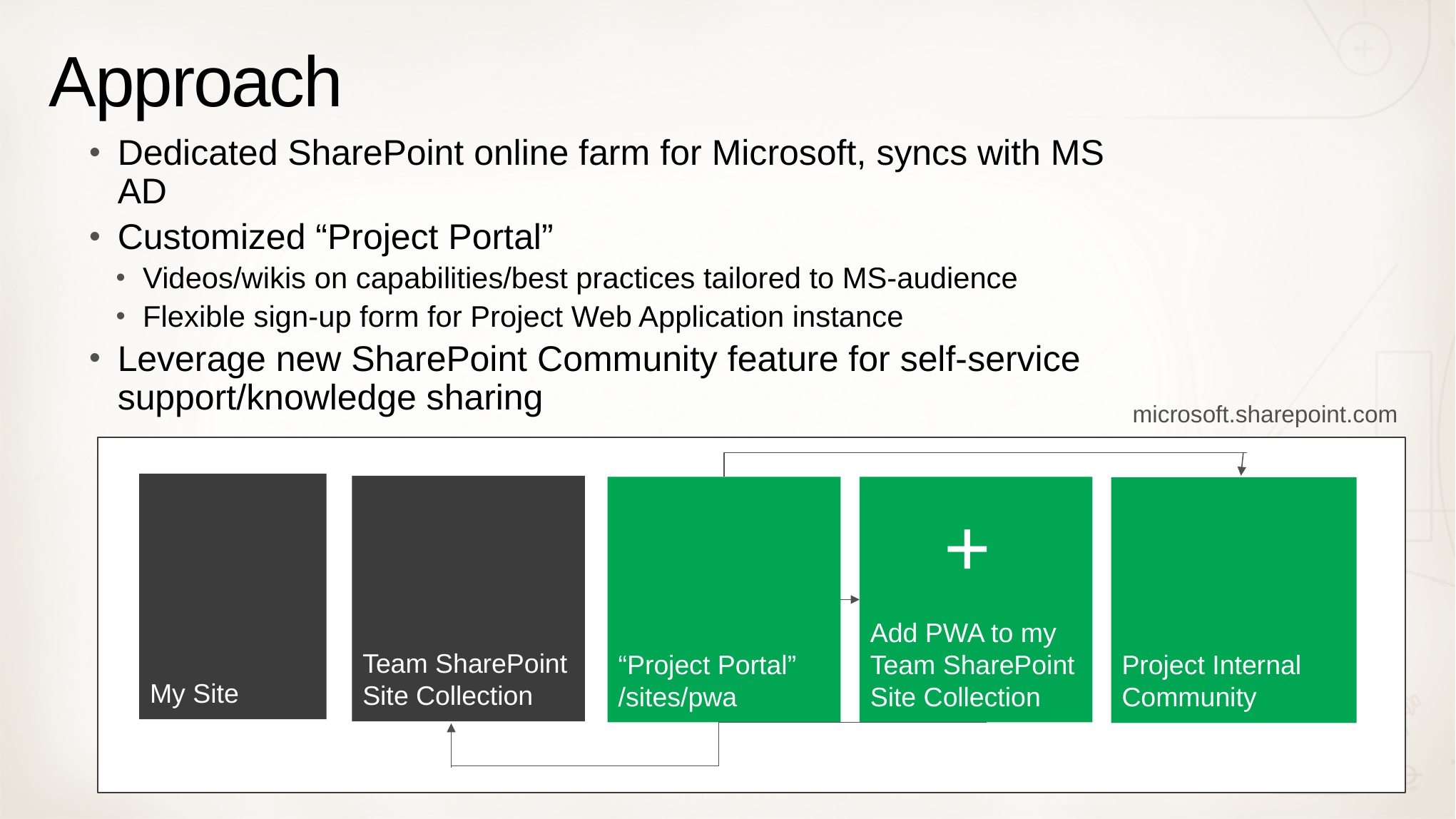

# Approach
Dedicated SharePoint online farm for Microsoft, syncs with MS AD
Customized “Project Portal”
Videos/wikis on capabilities/best practices tailored to MS-audience
Flexible sign-up form for Project Web Application instance
Leverage new SharePoint Community feature for self-service support/knowledge sharing
microsoft.sharepoint.com

My Site
Team SharePoint Site Collection
“Project Portal”
/sites/pwa
Add PWA to my Team SharePoint Site Collection
Project Internal Community

+